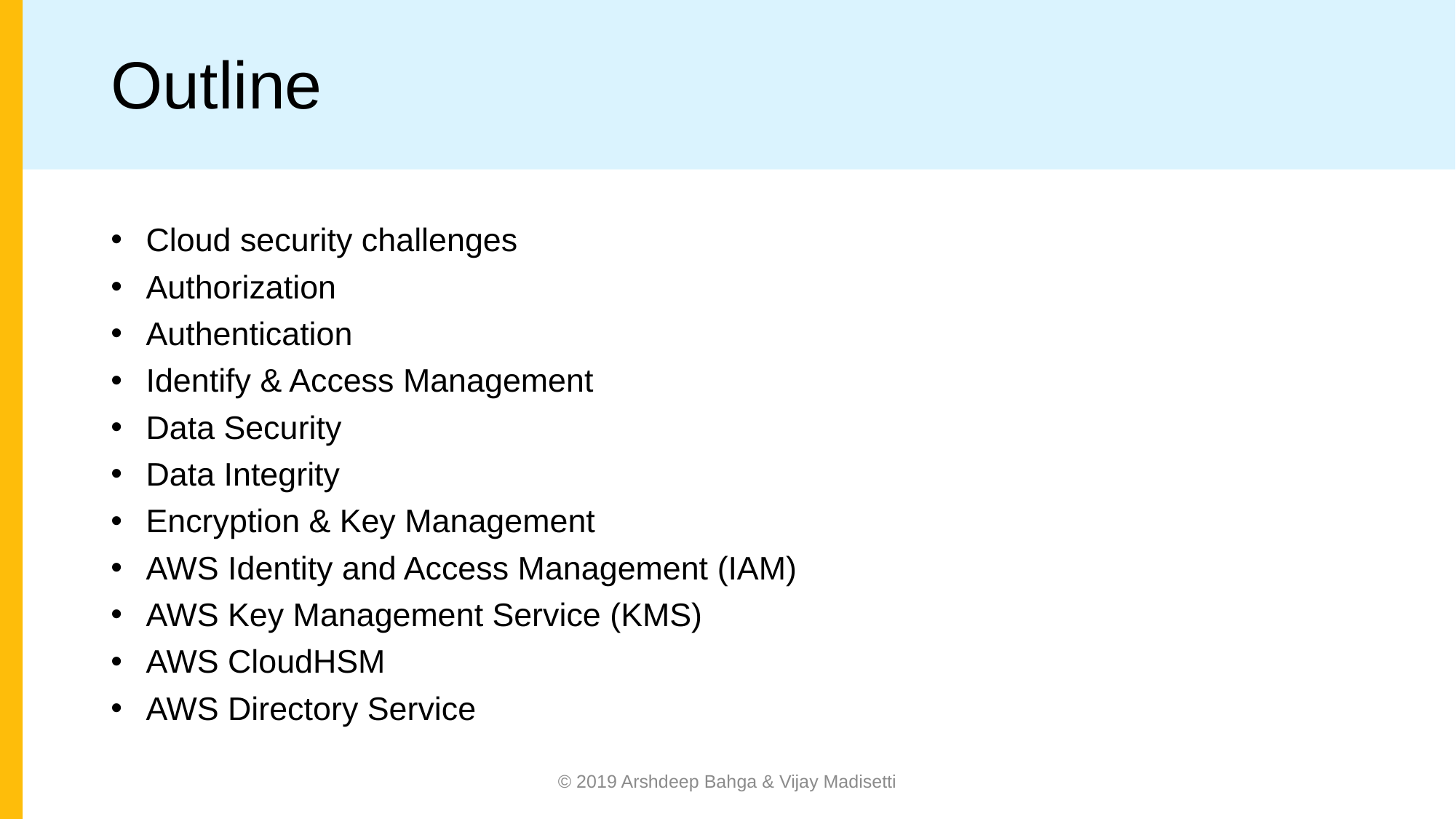

# Outline
Cloud security challenges
Authorization
Authentication
Identify & Access Management
Data Security
Data Integrity
Encryption & Key Management
AWS Identity and Access Management (IAM)
AWS Key Management Service (KMS)
AWS CloudHSM
AWS Directory Service
© 2019 Arshdeep Bahga & Vijay Madisetti